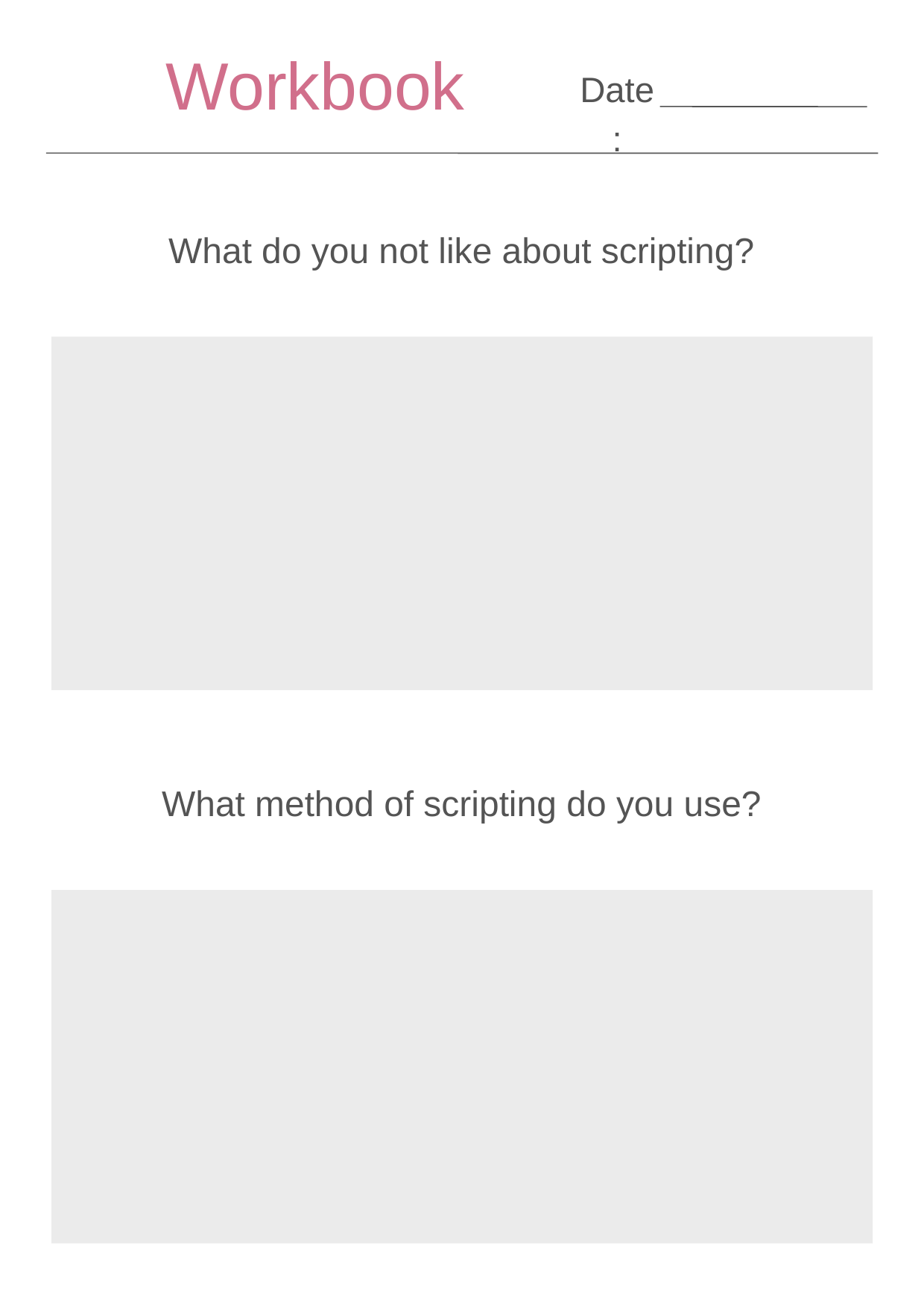

Workbook
Date:

What do you not like about scripting?

What method of scripting do you use?